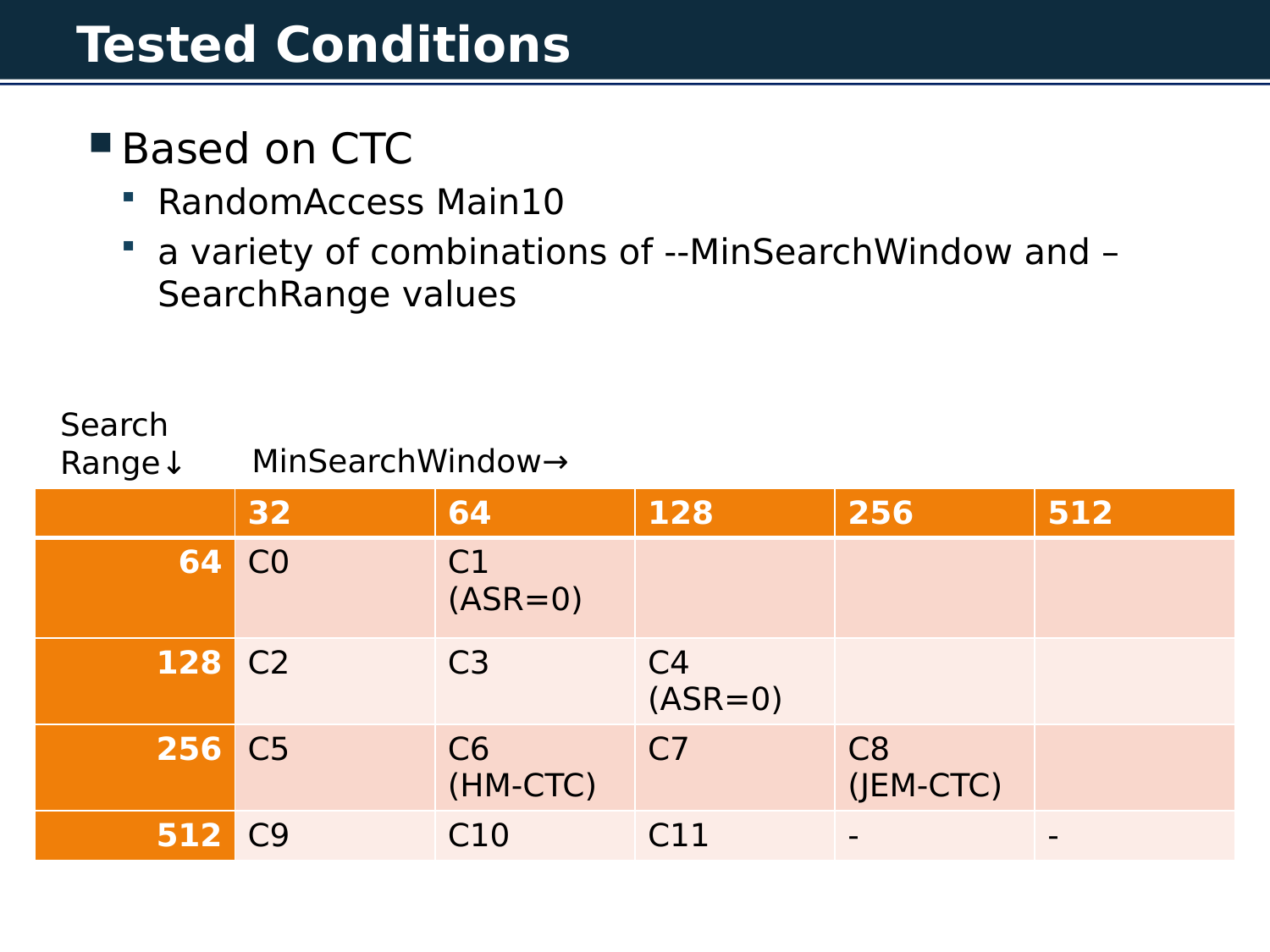

# Tested Conditions
Based on CTC
RandomAccess Main10
a variety of combinations of --MinSearchWindow and –SearchRange values
Search
Range↓
MinSearchWindow→
|  | 32 | 64 | 128 | 256 | 512 |
| --- | --- | --- | --- | --- | --- |
| 64 | C0 | C1 (ASR=0) |  |  |  |
| 128 | C2 | C3 | C4 (ASR=0) |  |  |
| 256 | C5 | C6 (HM-CTC) | C7 | C8 (JEM-CTC) |  |
| 512 | C9 | C10 | C11 | - | - |